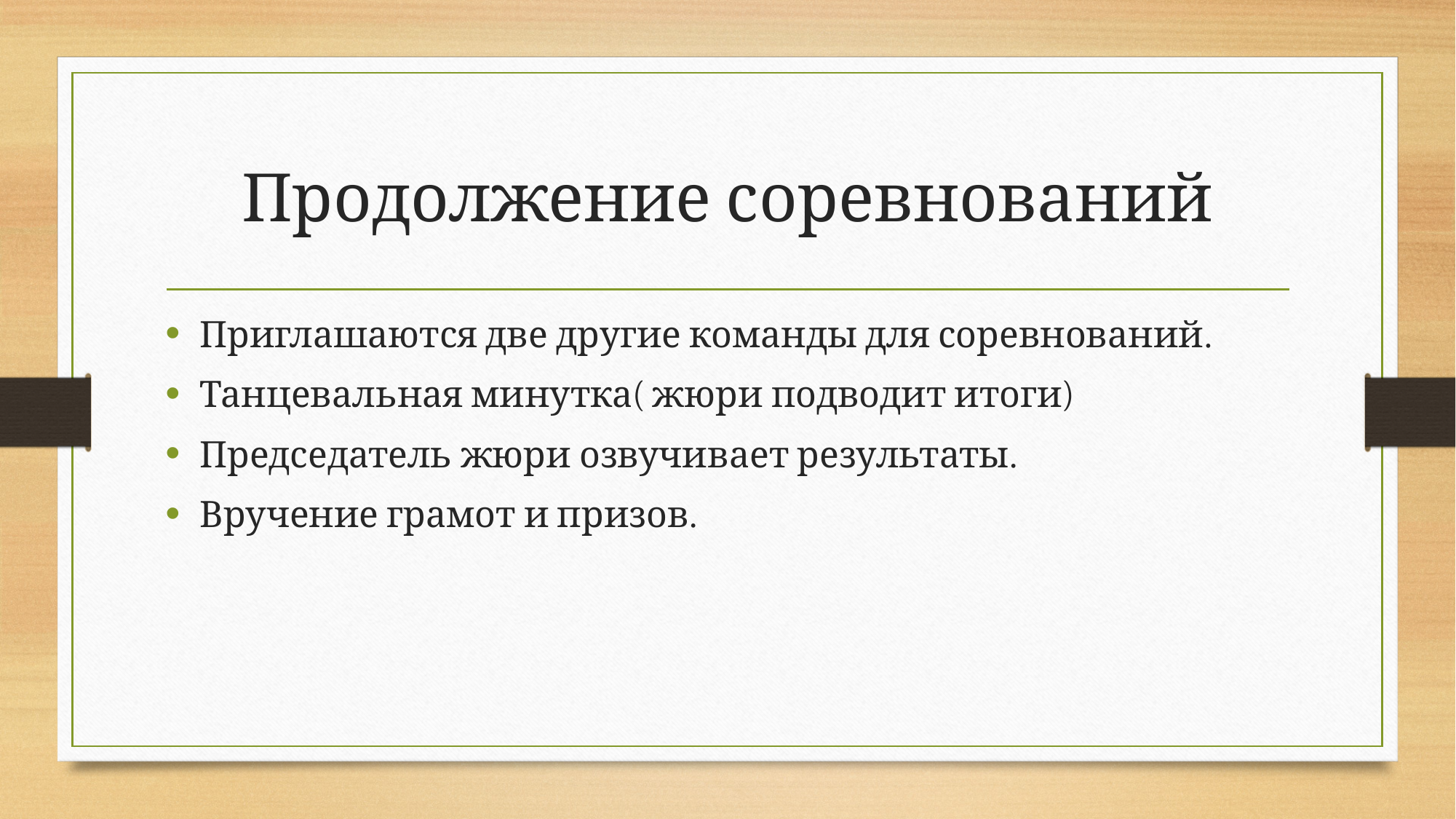

# Продолжение соревнований
Приглашаются две другие команды для соревнований.
Танцевальная минутка( жюри подводит итоги)
Председатель жюри озвучивает результаты.
Вручение грамот и призов.